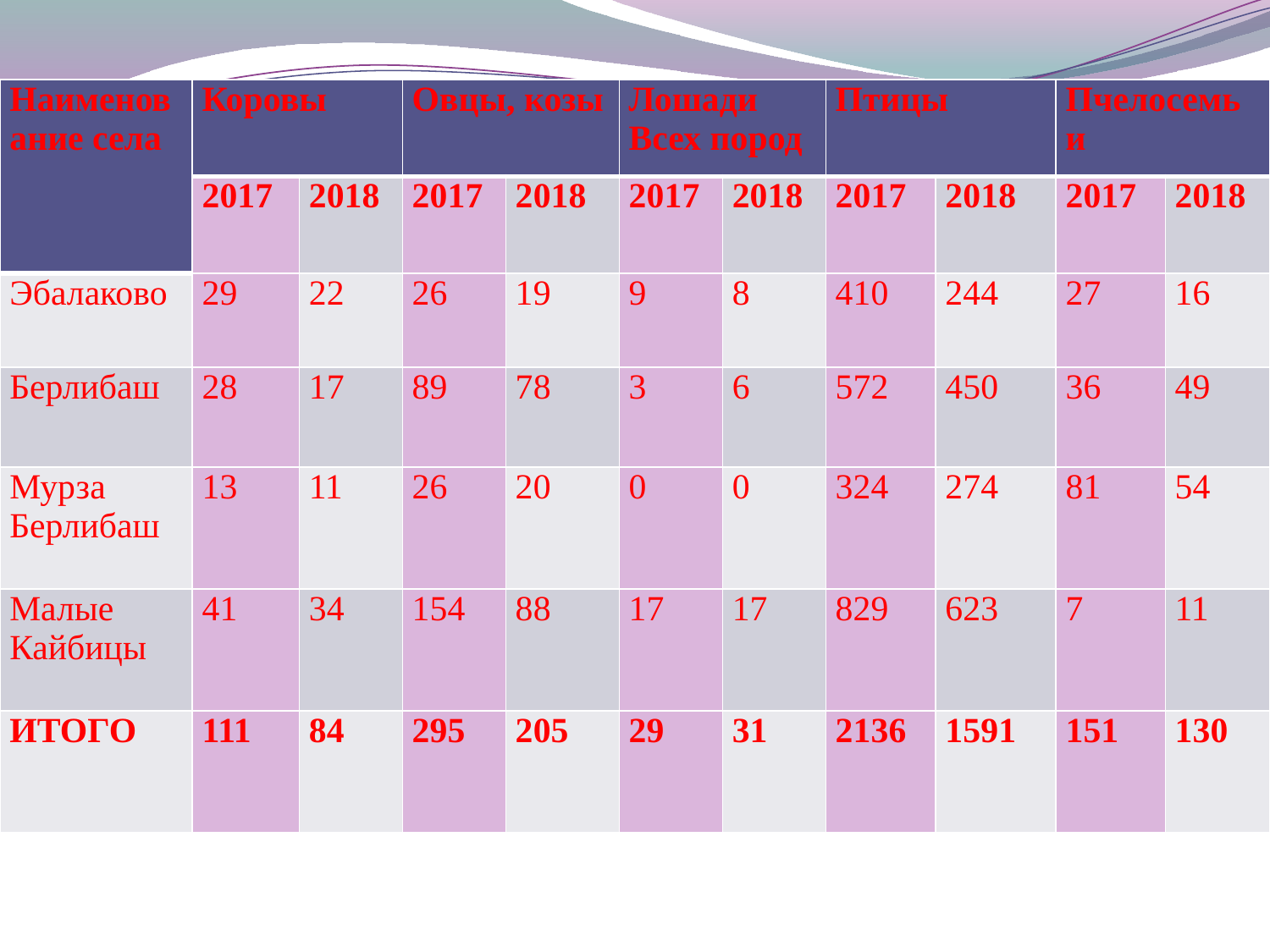

| Наименование села | Коровы |  | Овцы, козы |  | Лошади Всех пород |  | Птицы |  | Пчелосемьи |  |
| --- | --- | --- | --- | --- | --- | --- | --- | --- | --- | --- |
|  | 2017 | 2018 | 2017 | 2018 | 2017 | 2018 | 2017 | 2018 | 2017 | 2018 |
| Эбалаково | 29 | 22 | 26 | 19 | 9 | 8 | 410 | 244 | 27 | 16 |
| Берлибаш | 28 | 17 | 89 | 78 | 3 | 6 | 572 | 450 | 36 | 49 |
| Мурза Берлибаш | 13 | 11 | 26 | 20 | 0 | 0 | 324 | 274 | 81 | 54 |
| Малые Кайбицы | 41 | 34 | 154 | 88 | 17 | 17 | 829 | 623 | 7 | 11 |
| ИТОГО | 111 | 84 | 295 | 205 | 29 | 31 | 2136 | 1591 | 151 | 130 |
#